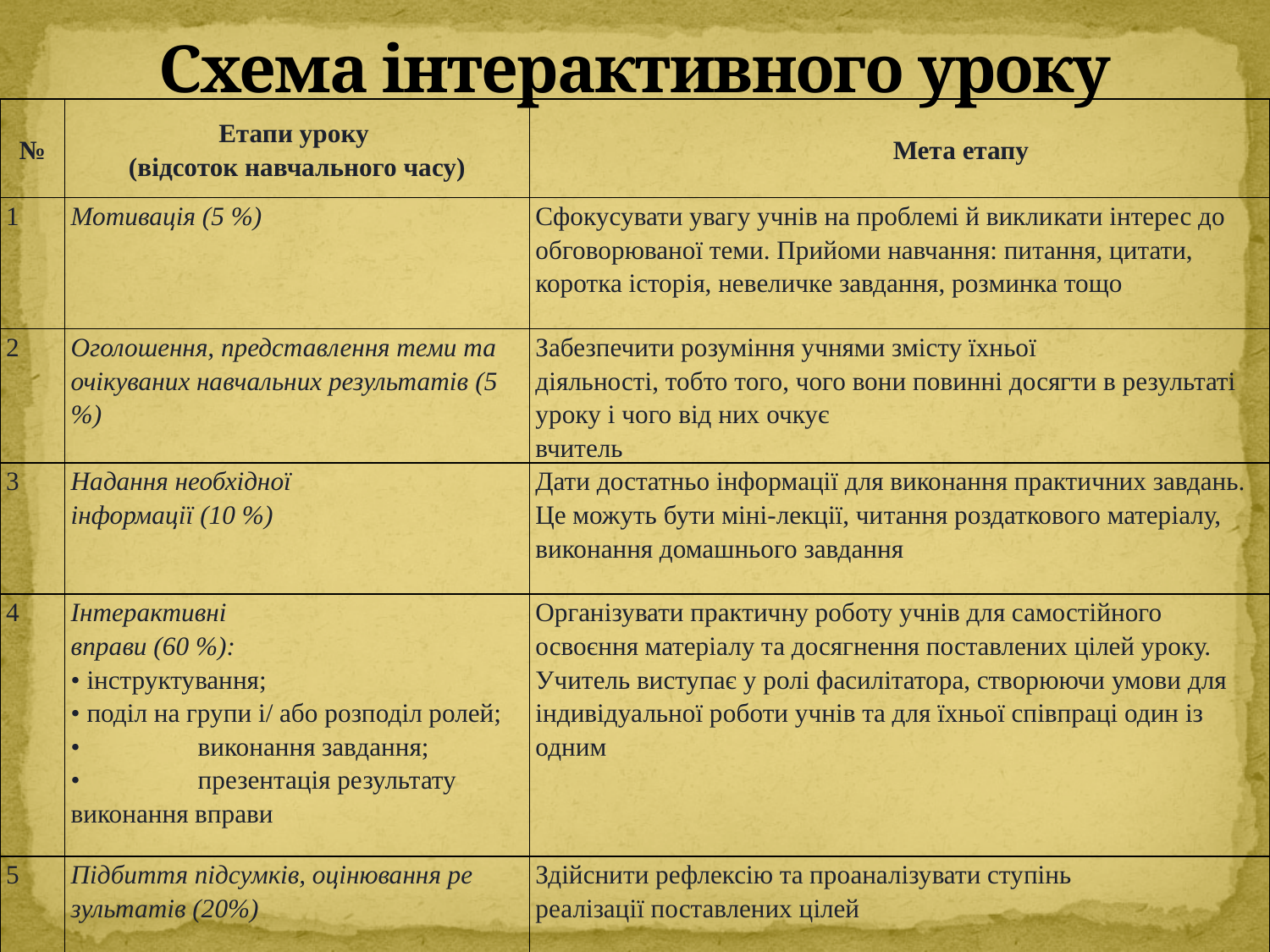

# Схема інтерактивного уроку
| № | Етапи уроку (відсоток навчального часу) | Мета етапу |
| --- | --- | --- |
| 1 | Мотивація (5 %) | Сфокусувати увагу учнів на проблемі й викли­кати інтерес до обговорюваної теми. Прийоми навчання: питання, цитати, коротка історія, не­величке завдання, розминка тощо |
| 2 | Оголошення, представлення теми та очікуваних навчальних результатів (5 %) | Забезпечити розуміння учнями змісту їхньої діяльності, тобто того, чого вони повинні досягти в результаті уроку і чого від них очкує вчитель |
| 3 | Надання необхідної інформації (10 %) | Дати достатньо інформації для виконання практичних завдань. Це можуть бути міні-лекції, чи­тання роздаткового матеріалу, виконання домаш­нього завдання |
| 4 | Інтерактивні вправи (60 %): • інструктування; • поділ на групи і/ або розподіл ролей; • виконання зав­дання; • презентація ре­зультату виконання вправи | Організувати практичну роботу учнів для самостійного освоєння матеріалу та досягнення поставлених цілей уроку. Учитель виступає у ролі фасилітатора, створюючи умови для індивідуальної роботи учнів та для їхньої співпраці один із одним |
| 5 | Підбиття підсумків, оцінювання ре­зультатів (20%) | Здійснити рефлексію та проаналізувати ступінь реалізації поставлених цілей |